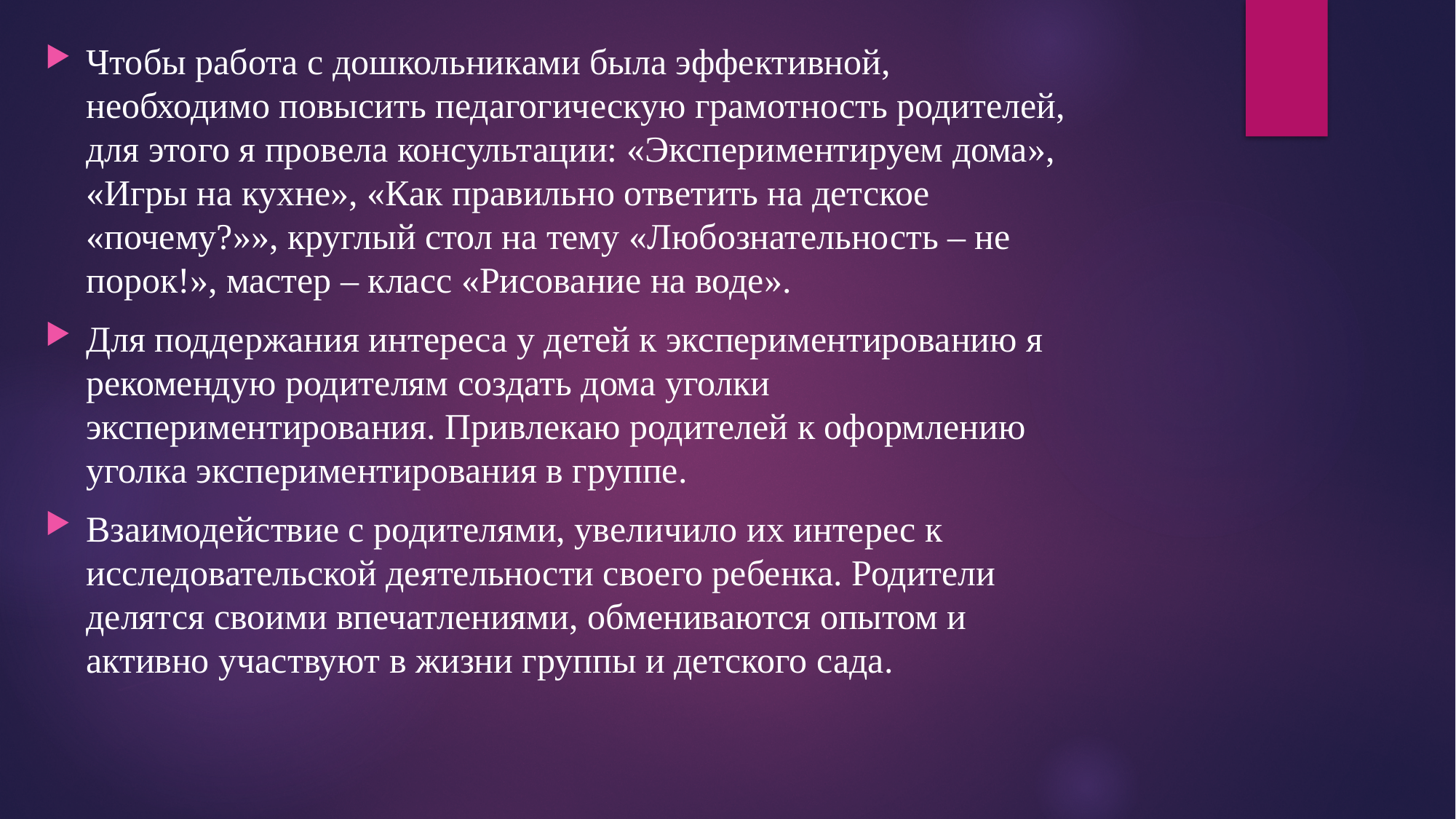

Чтобы работа с дошкольниками была эффективной, необходимо повысить педагогическую грамотность родителей, для этого я провела консультации: «Экспериментируем дома», «Игры на кухне», «Как правильно ответить на детское «почему?»», круглый стол на тему «Любознательность – не порок!», мастер – класс «Рисование на воде».
Для поддержания интереса у детей к экспериментированию я рекомендую родителям создать дома уголки экспериментирования. Привлекаю родителей к оформлению уголка экспериментирования в группе.
Взаимодействие с родителями, увеличило их интерес к исследовательской деятельности своего ребенка. Родители  делятся своими впечатлениями, обмениваются опытом и активно участвуют в жизни группы и детского сада.
#